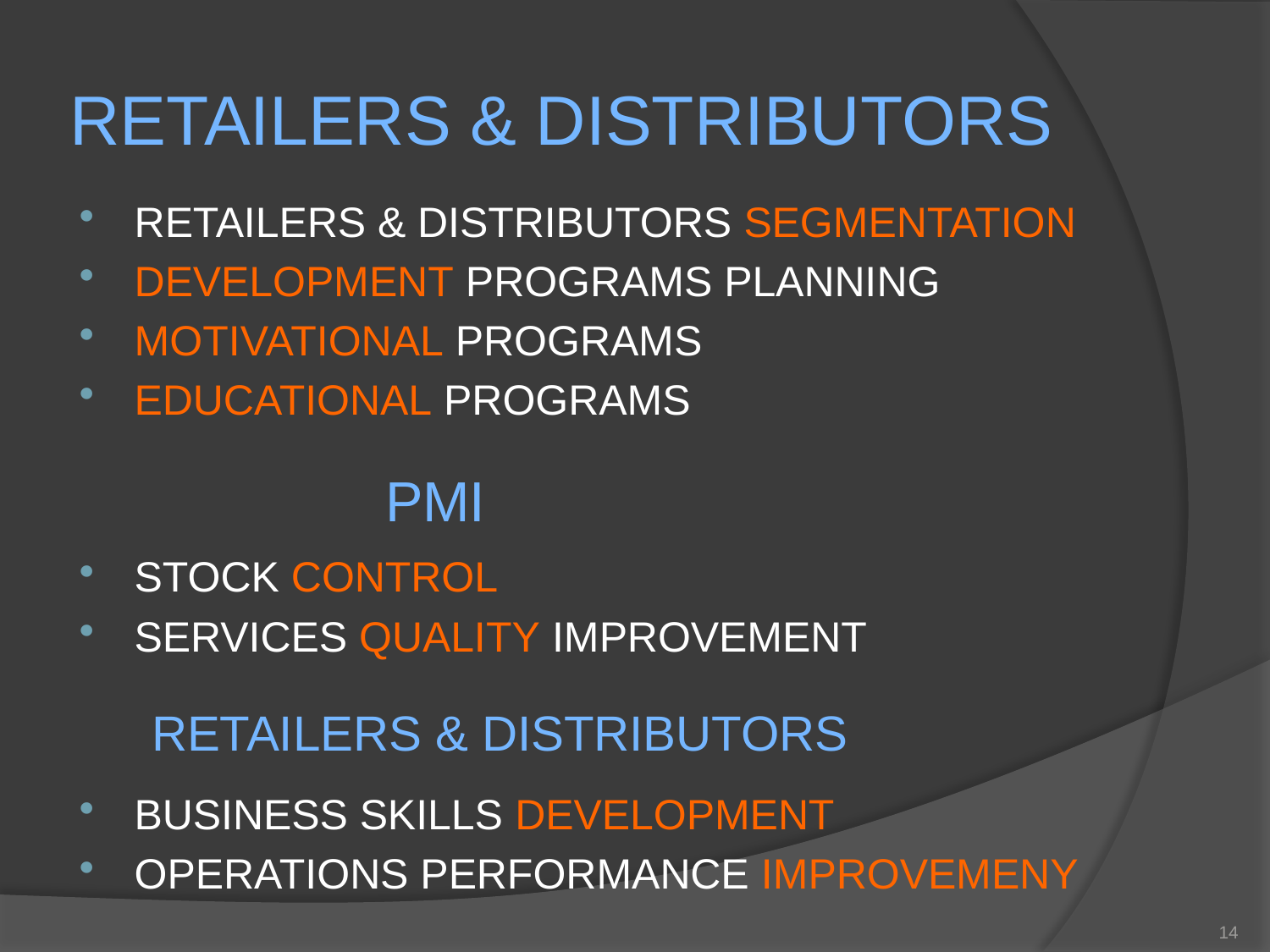

# RETAILERS & DISTRIBUTORS
RETAILERS & DISTRIBUTORS SEGMENTATION
DEVELOPMENT PROGRAMS PLANNING
MOTIVATIONAL PROGRAMS
EDUCATIONAL PROGRAMS

STOCK CONTROL
SERVICES QUALITY IMPROVEMENT

BUSINESS SKILLS DEVELOPMENT
OPERATIONS PERFORMANCE IMPROVEMENY
PMI
RETAILERS & DISTRIBUTORS
14